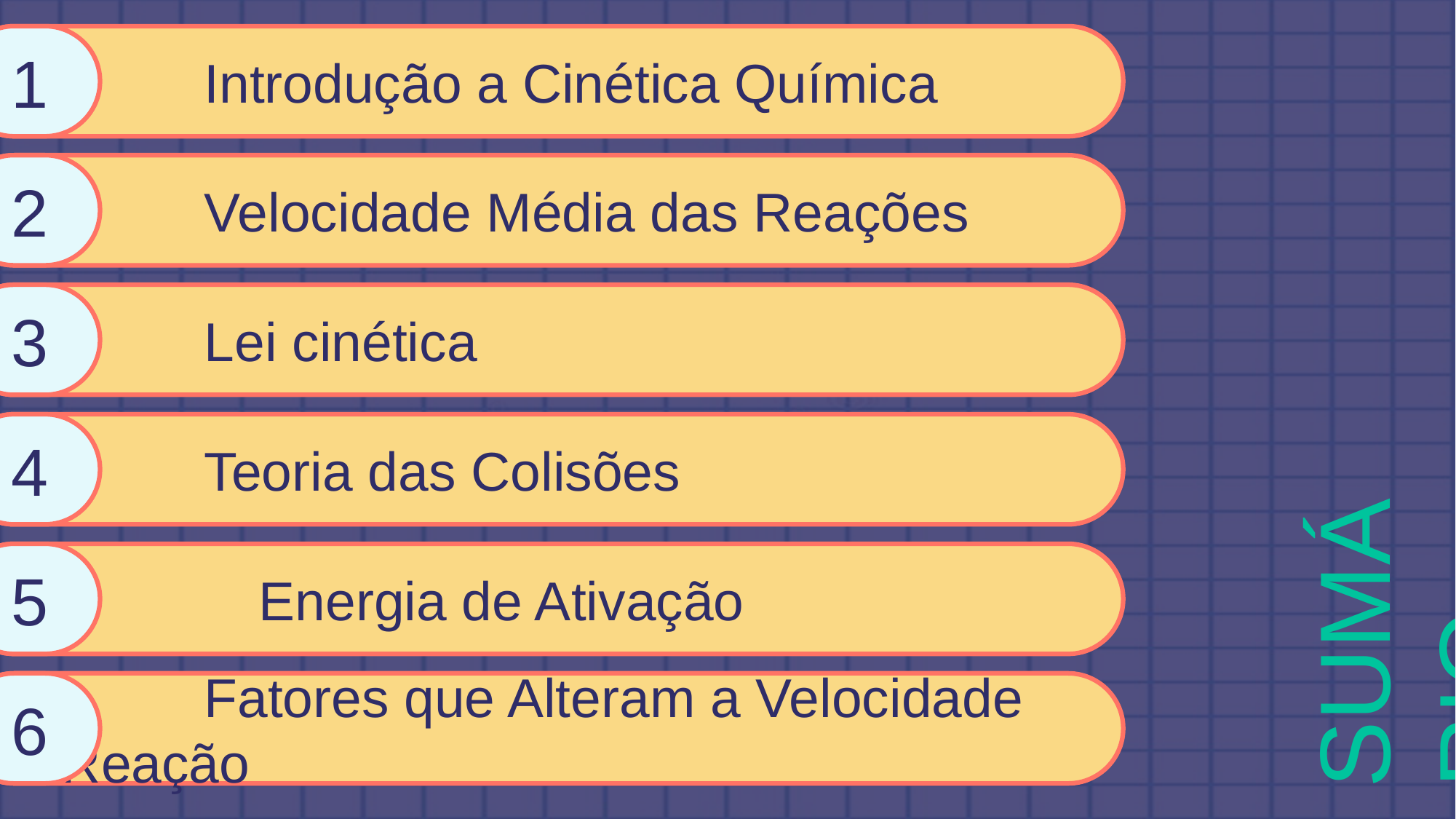

Introdução a Cinética Química
1
		Velocidade Média das Reações
2
		Lei cinética
3
		Teoria das Colisões
4
 		Energia de Ativação
5
SUMÁRIO
		Fatores que Alteram a Velocidade da Reação
6